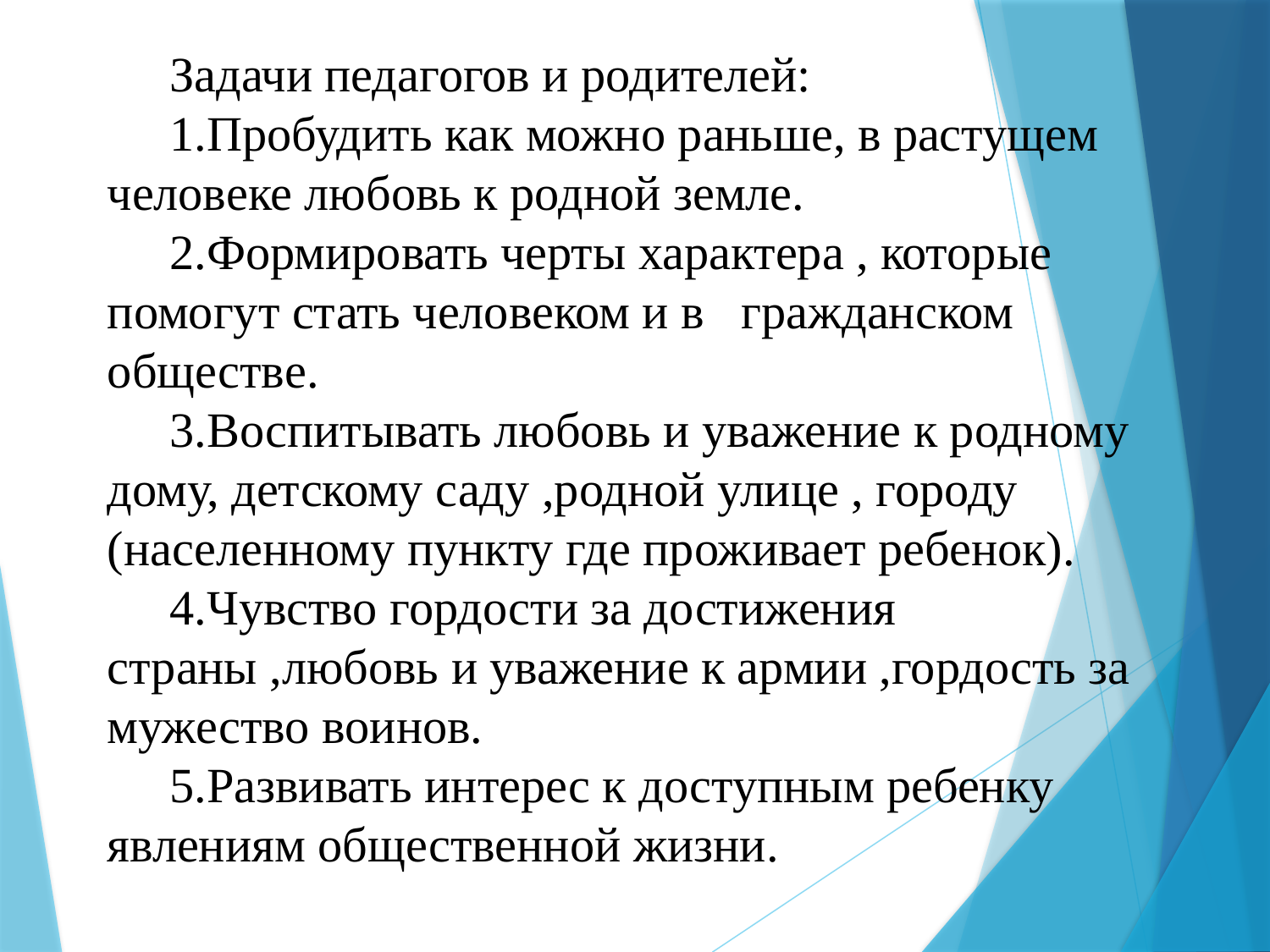

Задачи педагогов и родителей:
1.Пробудить как можно раньше, в растущем человеке любовь к родной земле.
2.Формировать черты характера , которые помогут стать человеком и в   гражданском обществе.
3.Воспитывать любовь и уважение к родному дому, детскому саду ,родной улице , городу (населенному пункту где проживает ребенок).
4.Чувство гордости за достижения страны ,любовь и уважение к армии ,гордость за мужество воинов.
5.Развивать интерес к доступным ребенку явлениям общественной жизни.